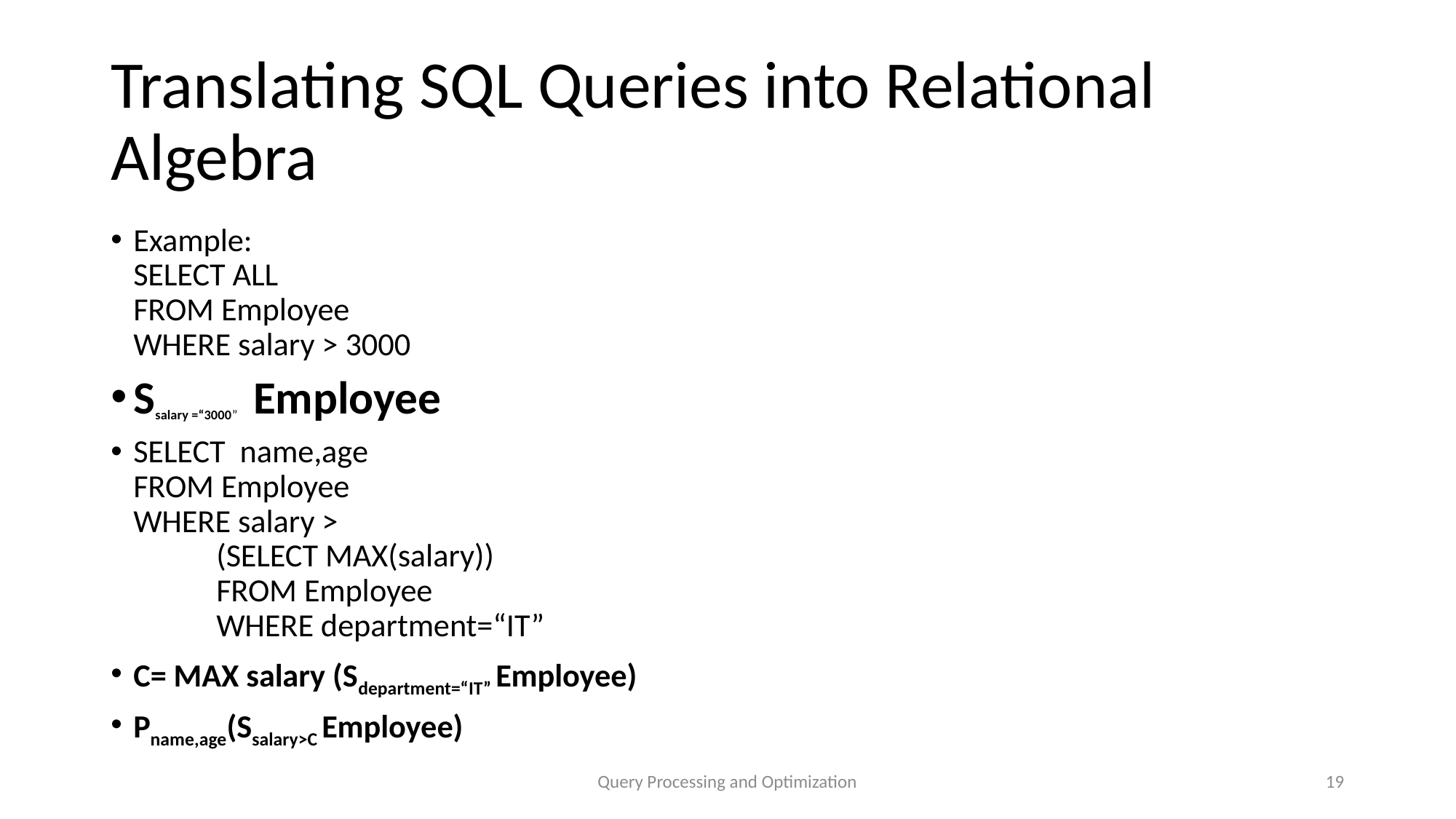

# Translating SQL Queries into Relational Algebra
Example:
SELECT ALL
FROM Employee
WHERE salary > 3000
Ssalary =“3000”   Employee
SELECT  name,age
FROM Employee
WHERE salary >
		(SELECT MAX(salary))
		FROM Employee
		WHERE department=“IT”
C= MAX salary (Sdepartment=“IT” Employee)
Pname,age(Ssalary>C Employee)

Query Processing and Optimization
19